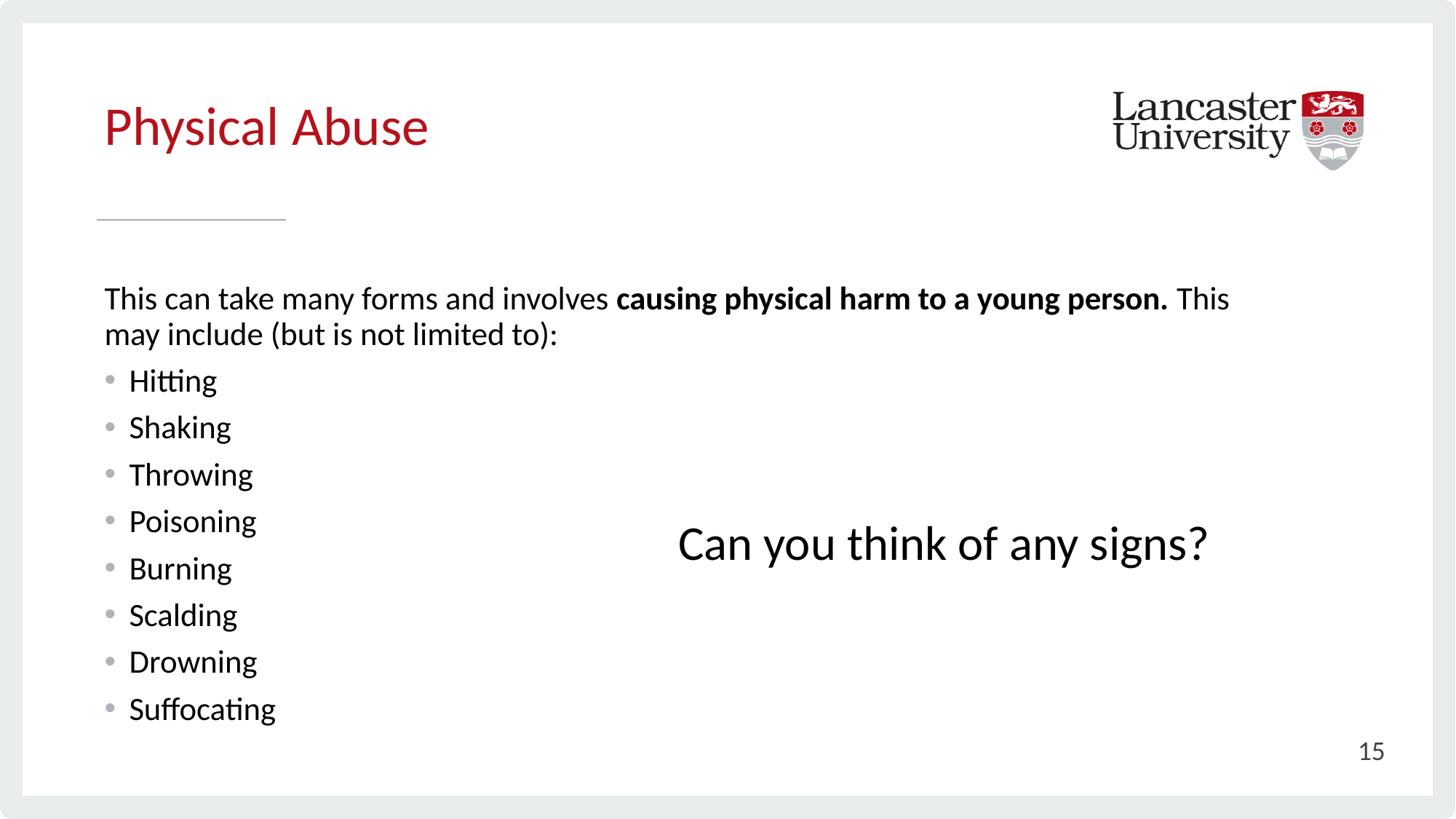

# Physical Abuse
This can take many forms and involves causing physical harm to a young person. This may include (but is not limited to):
Hitting
Shaking
Throwing
Poisoning
Burning
Scalding
Drowning
Suffocating

Can you think of any signs?
15